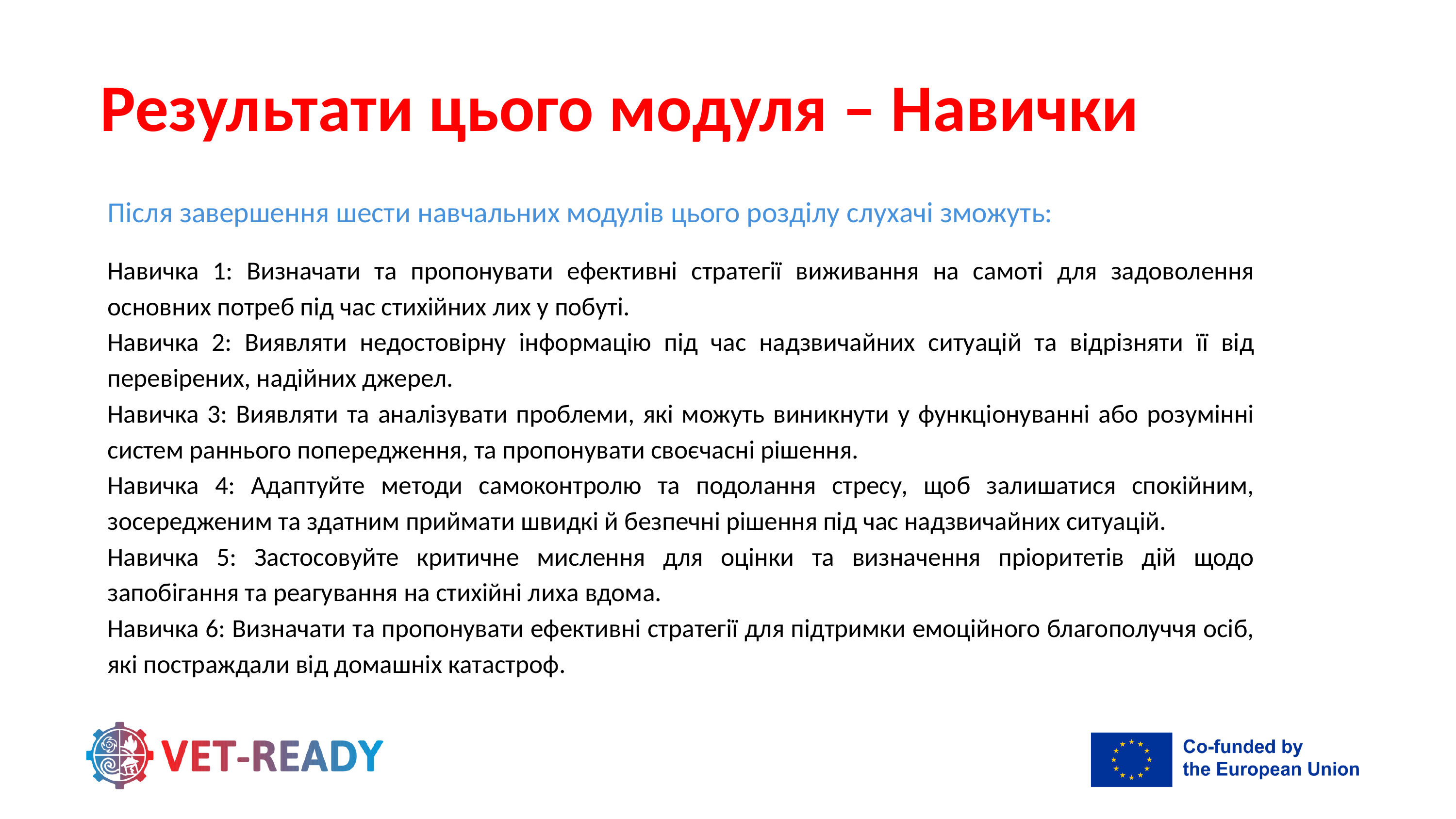

Результати цього модуля – Навички
Після завершення шести навчальних модулів цього розділу слухачі зможуть:

Навичка 1: Визначати та пропонувати ефективні стратегії виживання на самоті для задоволення основних потреб під час стихійних лих у побуті.
Навичка 2: Виявляти недостовірну інформацію під час надзвичайних ситуацій та відрізняти її від перевірених, надійних джерел.
Навичка 3: Виявляти та аналізувати проблеми, які можуть виникнути у функціонуванні або розумінні систем раннього попередження, та пропонувати своєчасні рішення.
Навичка 4: Адаптуйте методи самоконтролю та подолання стресу, щоб залишатися спокійним, зосередженим та здатним приймати швидкі й безпечні рішення під час надзвичайних ситуацій.
Навичка 5: Застосовуйте критичне мислення для оцінки та визначення пріоритетів дій щодо запобігання та реагування на стихійні лиха вдома.
Навичка 6: Визначати та пропонувати ефективні стратегії для підтримки емоційного благополуччя осіб, які постраждали від домашніх катастроф.